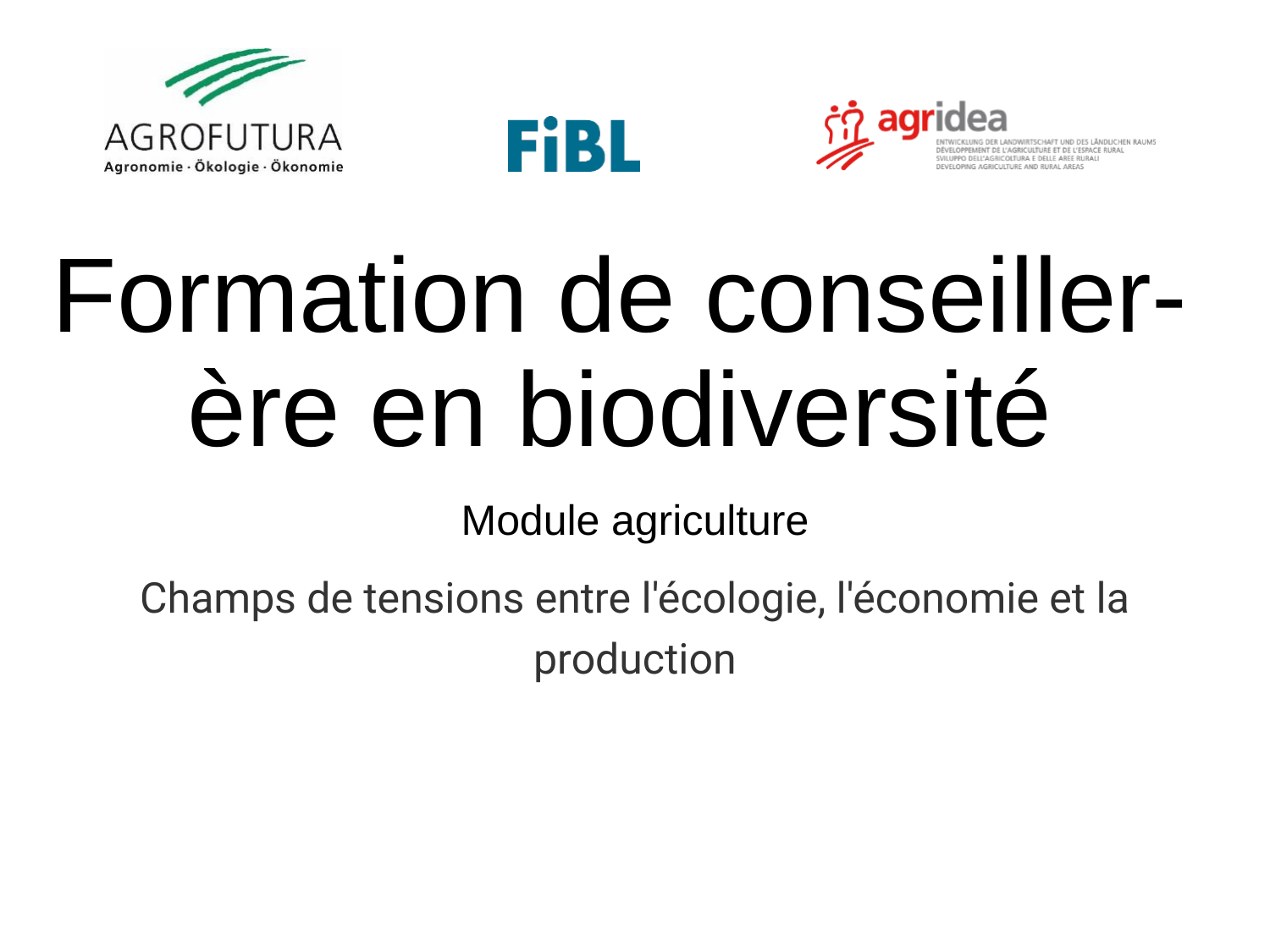

# Formation de conseiller-ère en biodiversité
Module agriculture
Champs de tensions entre l'écologie, l'économie et la production